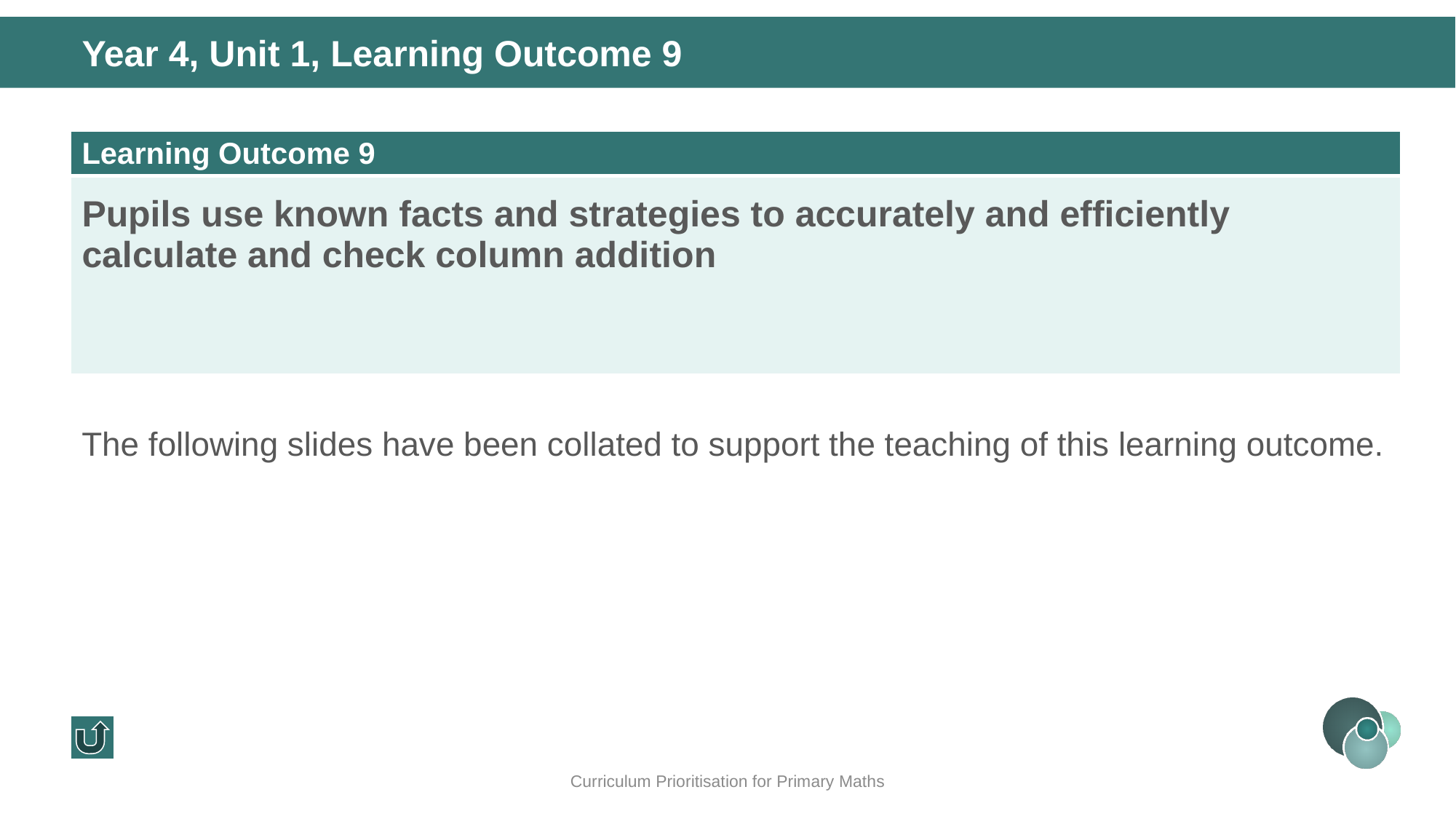

Year 4, Unit 1, Learning Outcome 9
| Learning Outcome 9 |
| --- |
| Pupils use known facts and strategies to accurately and efficiently calculate and check column addition |
The following slides have been collated to support the teaching of this learning outcome.

Curriculum Prioritisation for Primary Maths